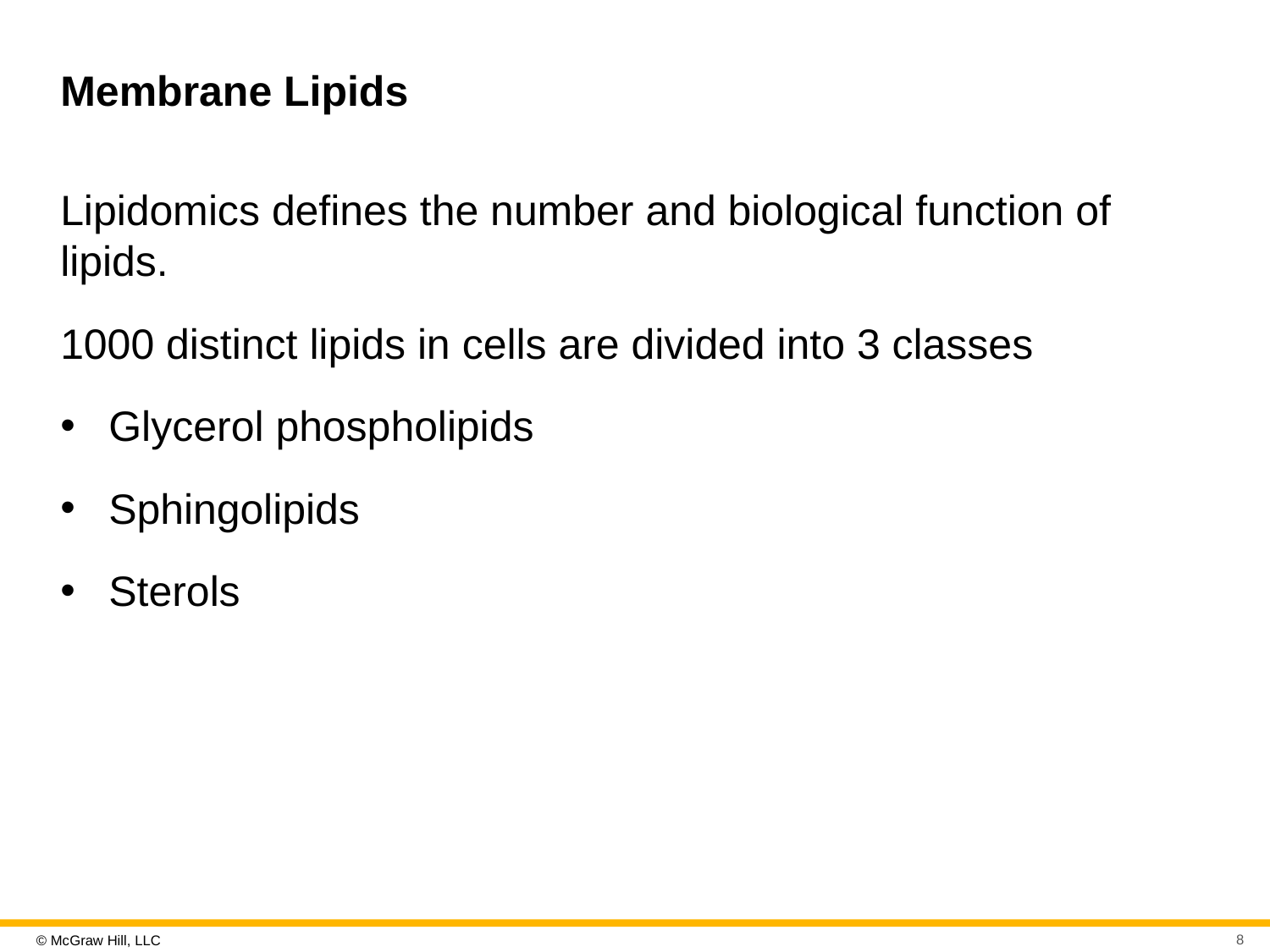

# Membrane Lipids
Lipidomics defines the number and biological function of lipids.
1000 distinct lipids in cells are divided into 3 classes
Glycerol phospholipids
Sphingolipids
Sterols
8